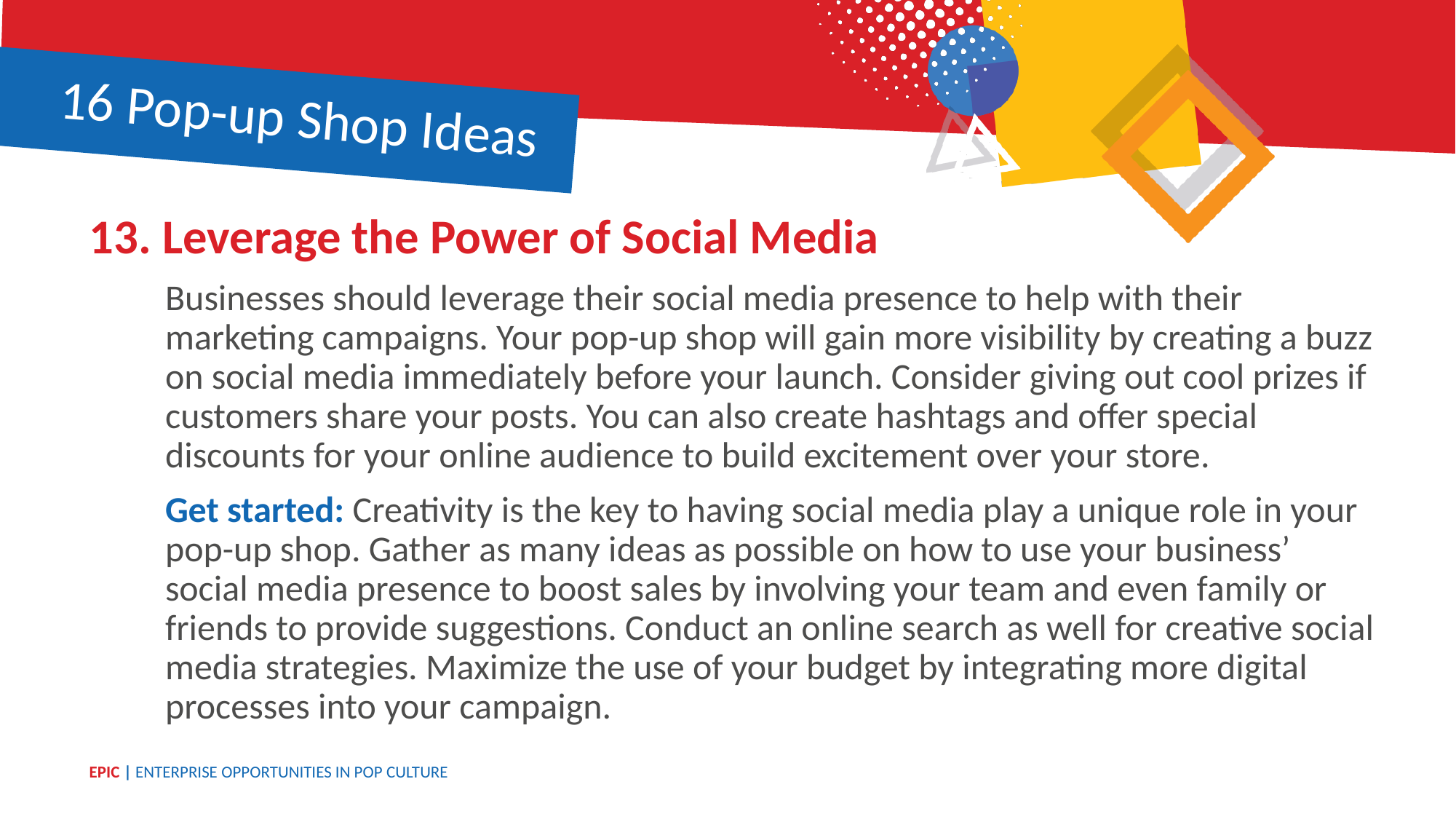

16 Pop-up Shop Ideas

13. Leverage the Power of Social Media
Businesses should leverage their social media presence to help with their marketing campaigns. Your pop-up shop will gain more visibility by creating a buzz on social media immediately before your launch. Consider giving out cool prizes if customers share your posts. You can also create hashtags and offer special discounts for your online audience to build excitement over your store.
Get started: Creativity is the key to having social media play a unique role in your pop-up shop. Gather as many ideas as possible on how to use your business’ social media presence to boost sales by involving your team and even family or friends to provide suggestions. Conduct an online search as well for creative social media strategies. Maximize the use of your budget by integrating more digital processes into your campaign.